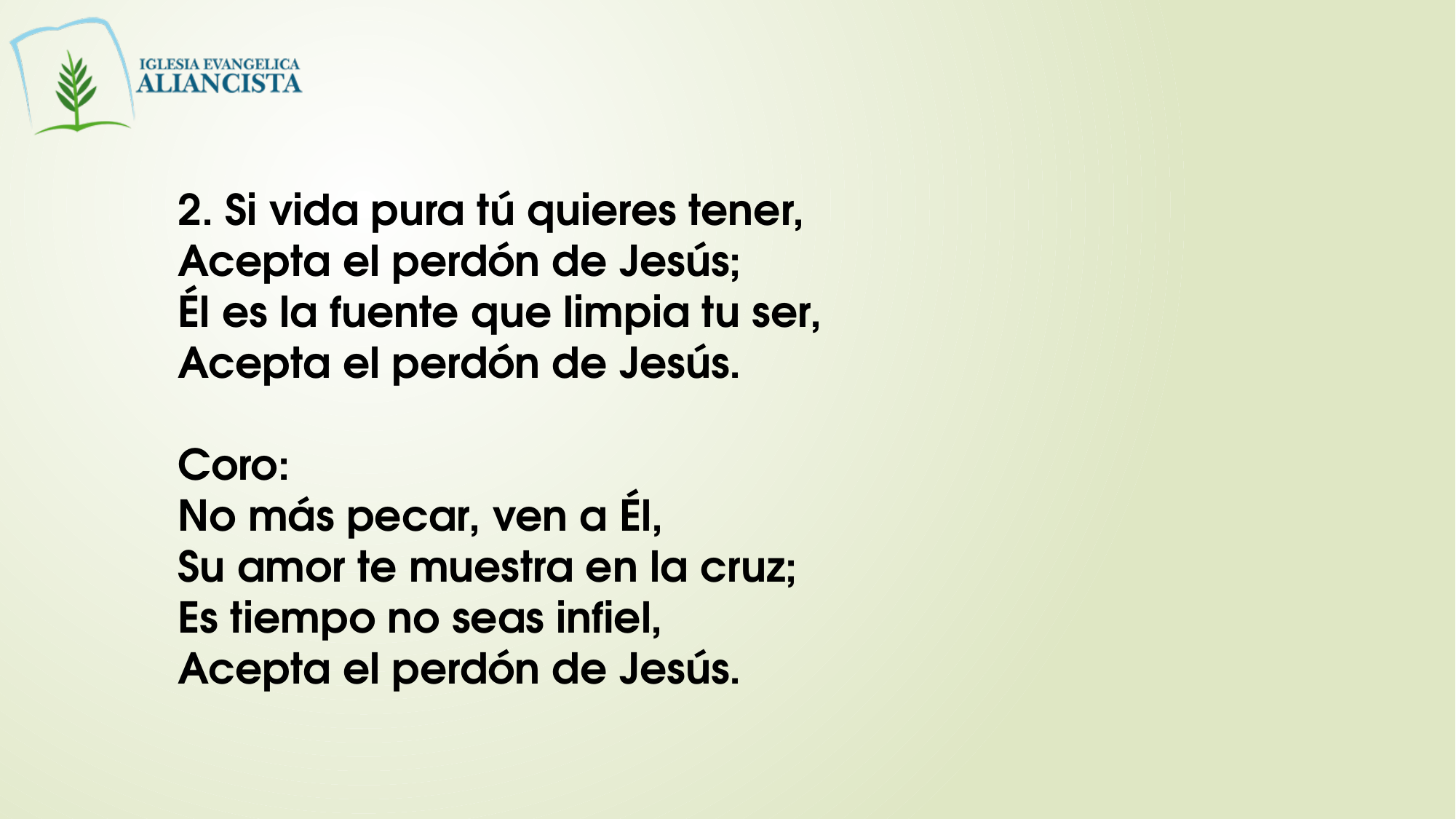

2. Si vida pura tú quieres tener,
Acepta el perdón de Jesús;
Él es la fuente que limpia tu ser,
Acepta el perdón de Jesús.

Coro:
No más pecar, ven a Él,
Su amor te muestra en la cruz;
Es tiempo no seas infiel,
Acepta el perdón de Jesús.